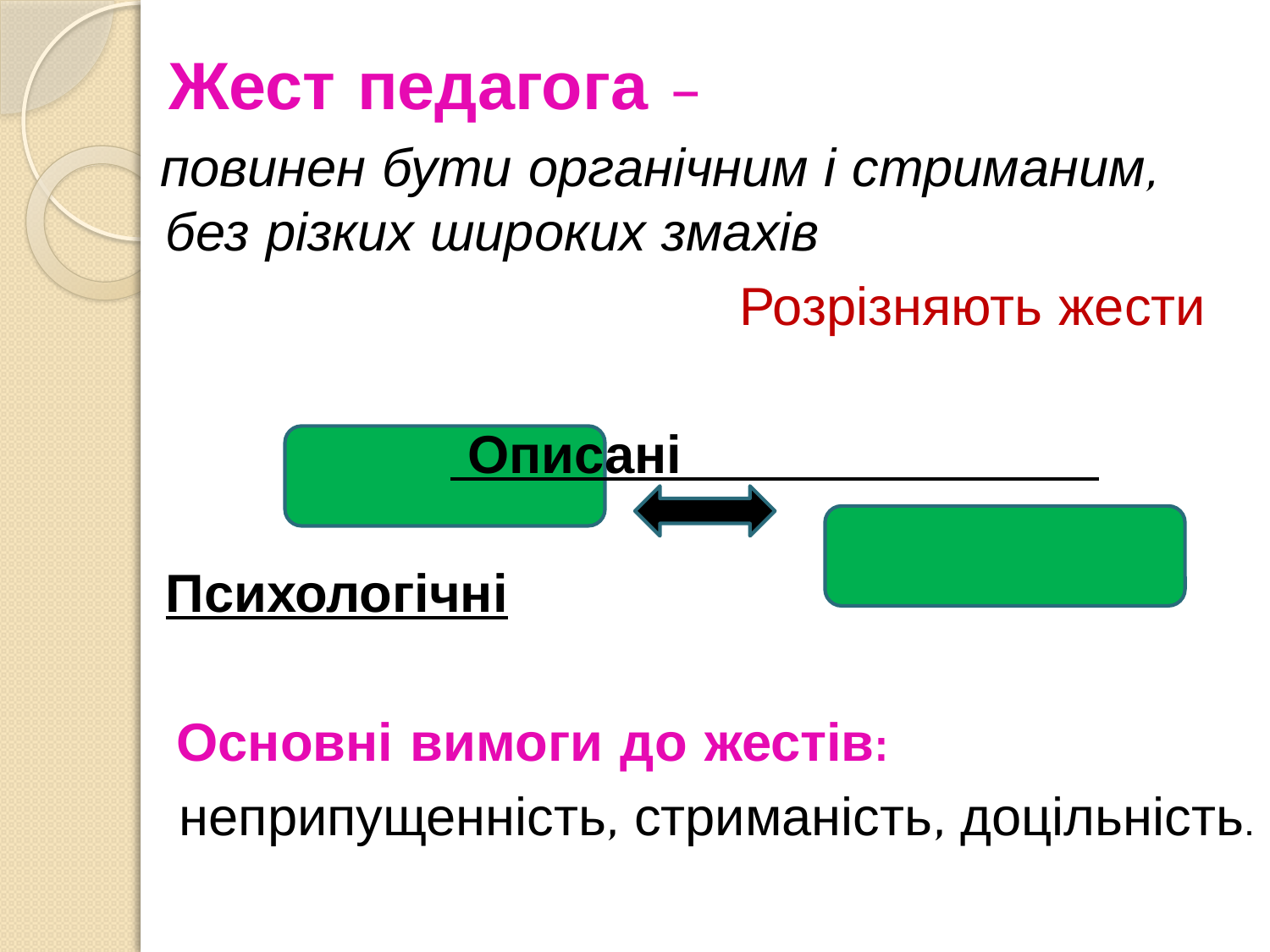

Жест педагога –
  повинен бути органічним і стриманим, без різких широких змахів
                                      Розрізняють жести

                     Описані
                                                                 Психологічні

   Основні вимоги до жестів:
   неприпущенність, стриманість, доцільність.